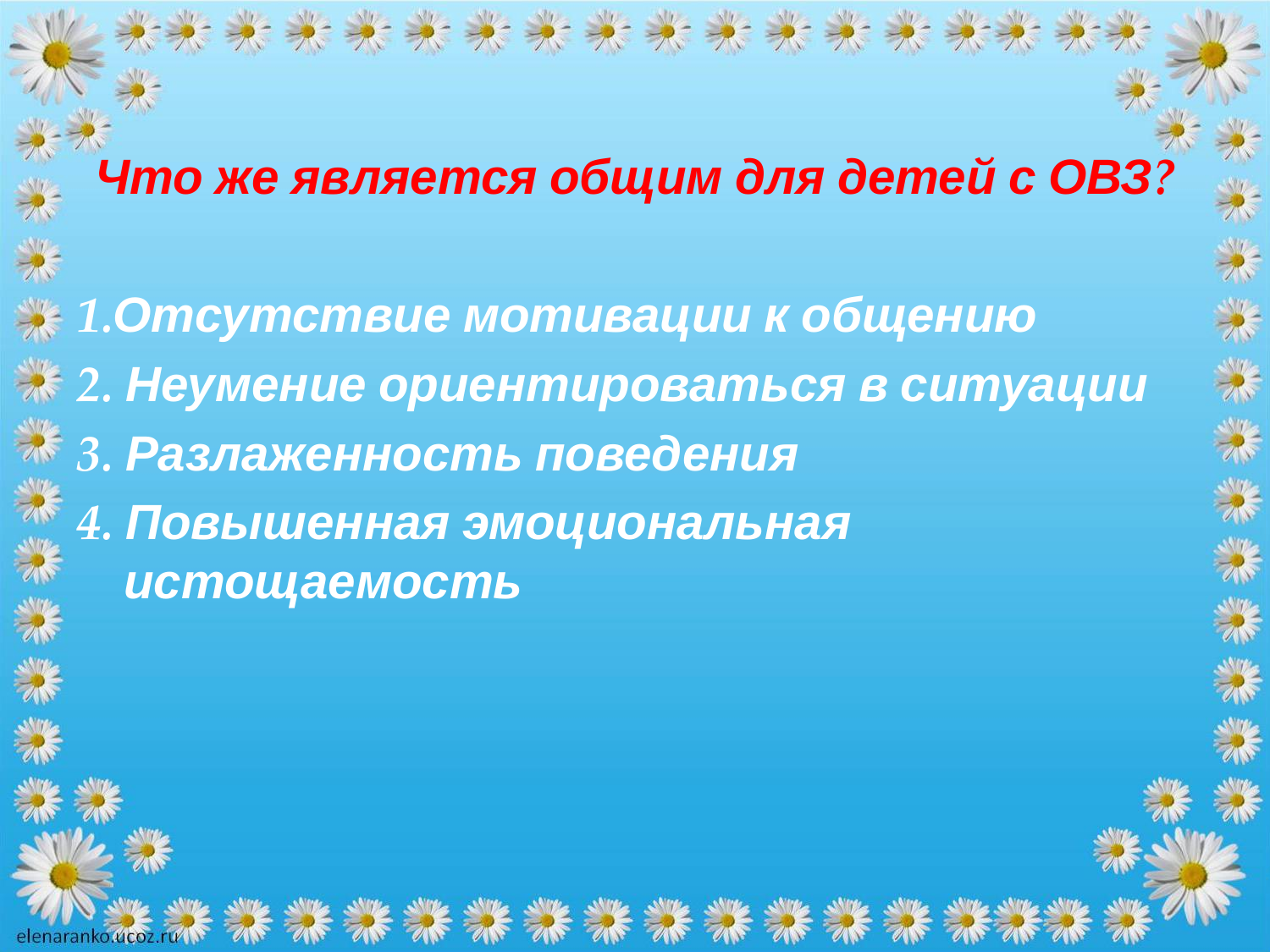

Что же является общим для детей с ОВЗ?

1.Отсутствие мотивации к общению
2. Неумение ориентироваться в ситуации
3. Разлаженность поведения
4. Повышенная эмоциональная истощаемость